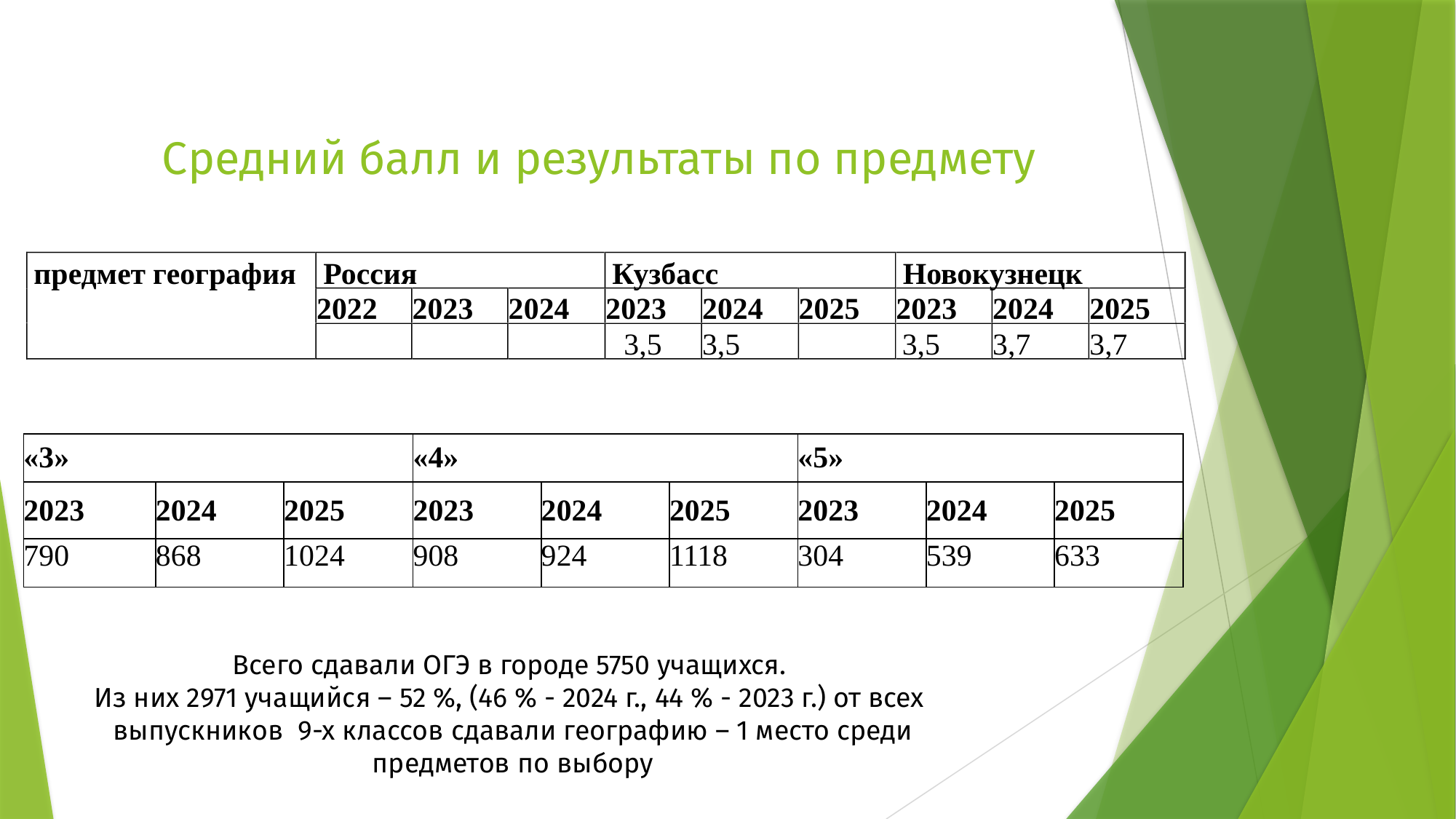

# Средний балл и результаты по предмету

предмет
  география
Россия
Кузбасс
Новокузнецк

2022

2023

2024

2023

2024

2025

2023

2024

2025

3,5
3,5

3,5
3,7

3,7

| «3» |  |  | «4» |  |  | «5» |  |  |
| --- | --- | --- | --- | --- | --- | --- | --- | --- |
| 2023 | 2024 | 2025 | 2023 | 2024 | 2025 | 2023 | 2024 | 2025 |
| 790 | 868 | 1024 | 908 | 924 | 1118 | 304 | 539 | 633 |
Всего сдавали ОГЭ в городе 5750 учащихся.
Из них 2971 учащийся – 52 %, (46 % - 2024 г., 44 % - 2023 г.) от всех
выпускников  9-х классов сдавали географию – 1 место среди
предметов по выбору